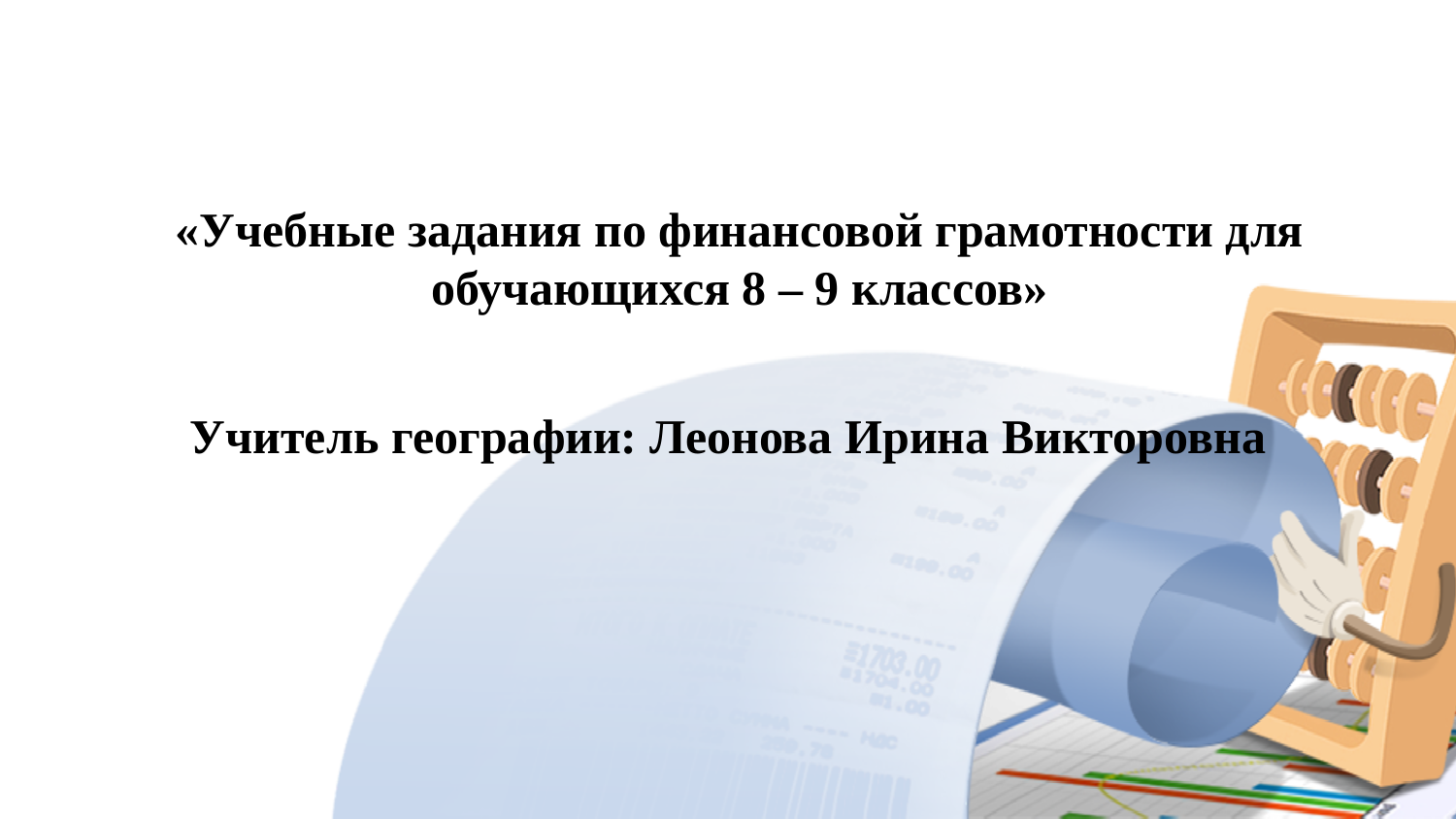

«Учебные задания по финансовой грамотности для обучающихся 8 – 9 классов»
Учитель географии: Леонова Ирина Викторовна